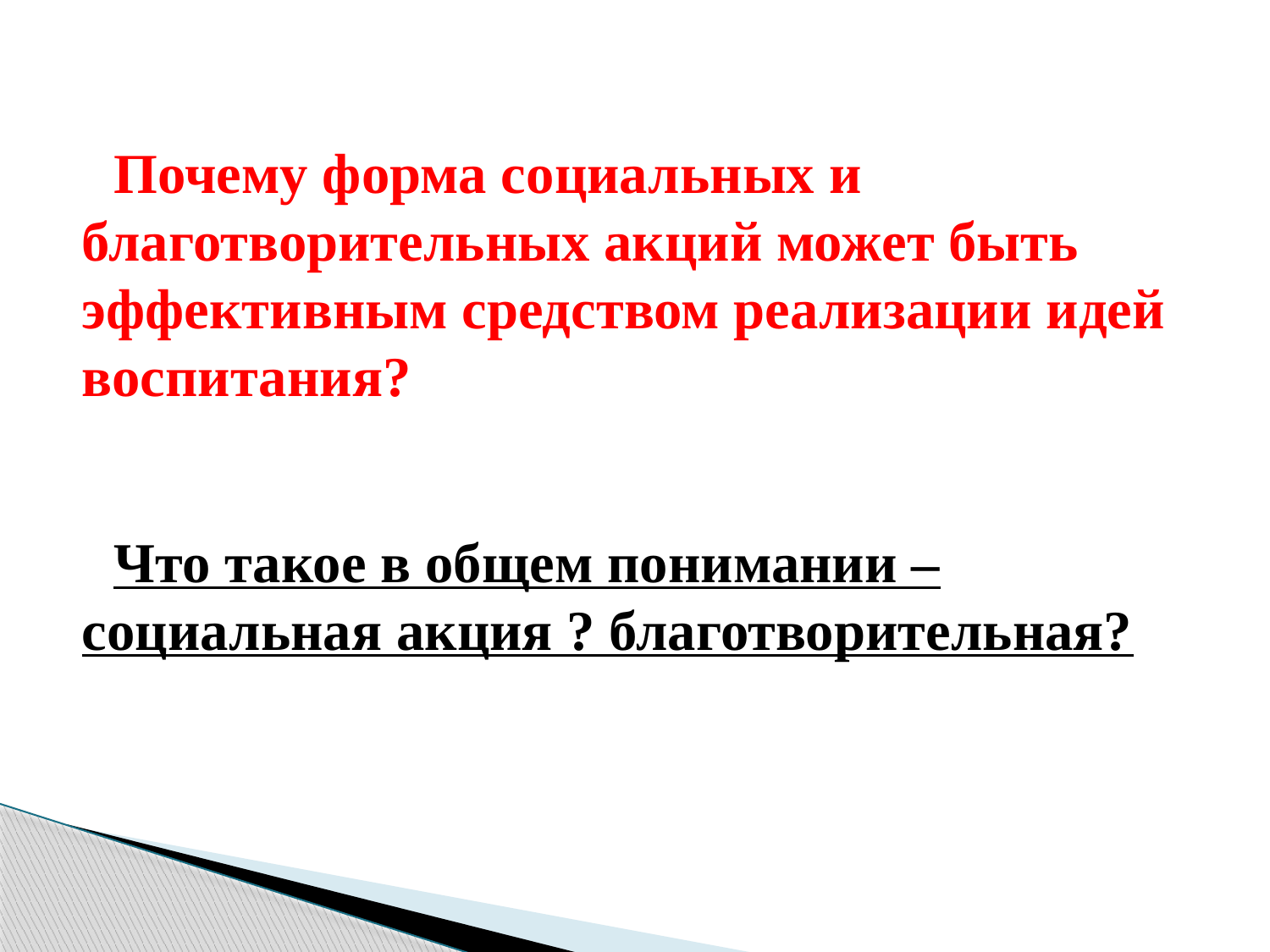

Почему форма социальных и благотворительных акций может быть эффективным средством реализации идей воспитания?

Что такое в общем понимании –социальная акция ? благотворительная?